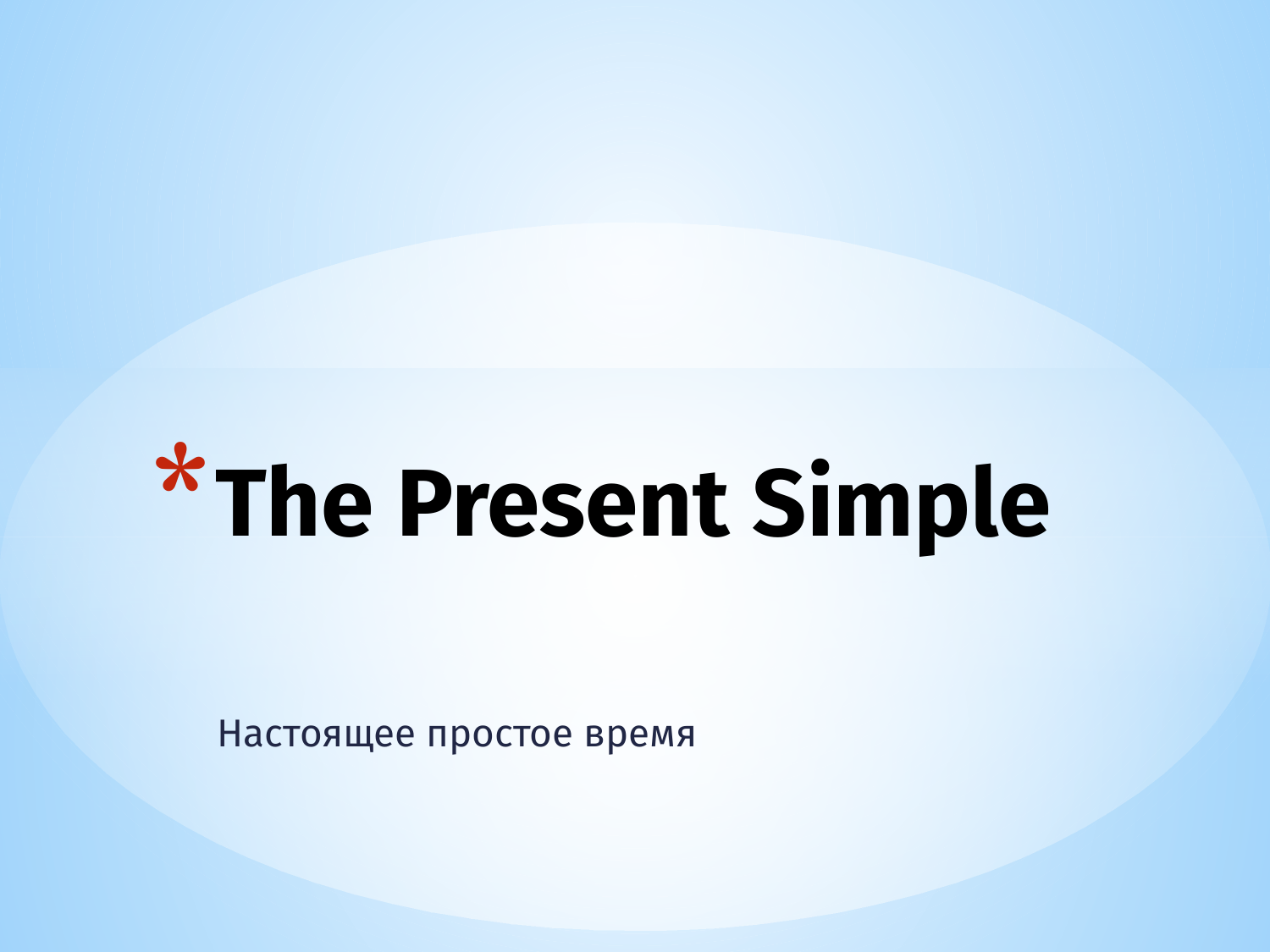

# The Present Simple
Настоящее простое время